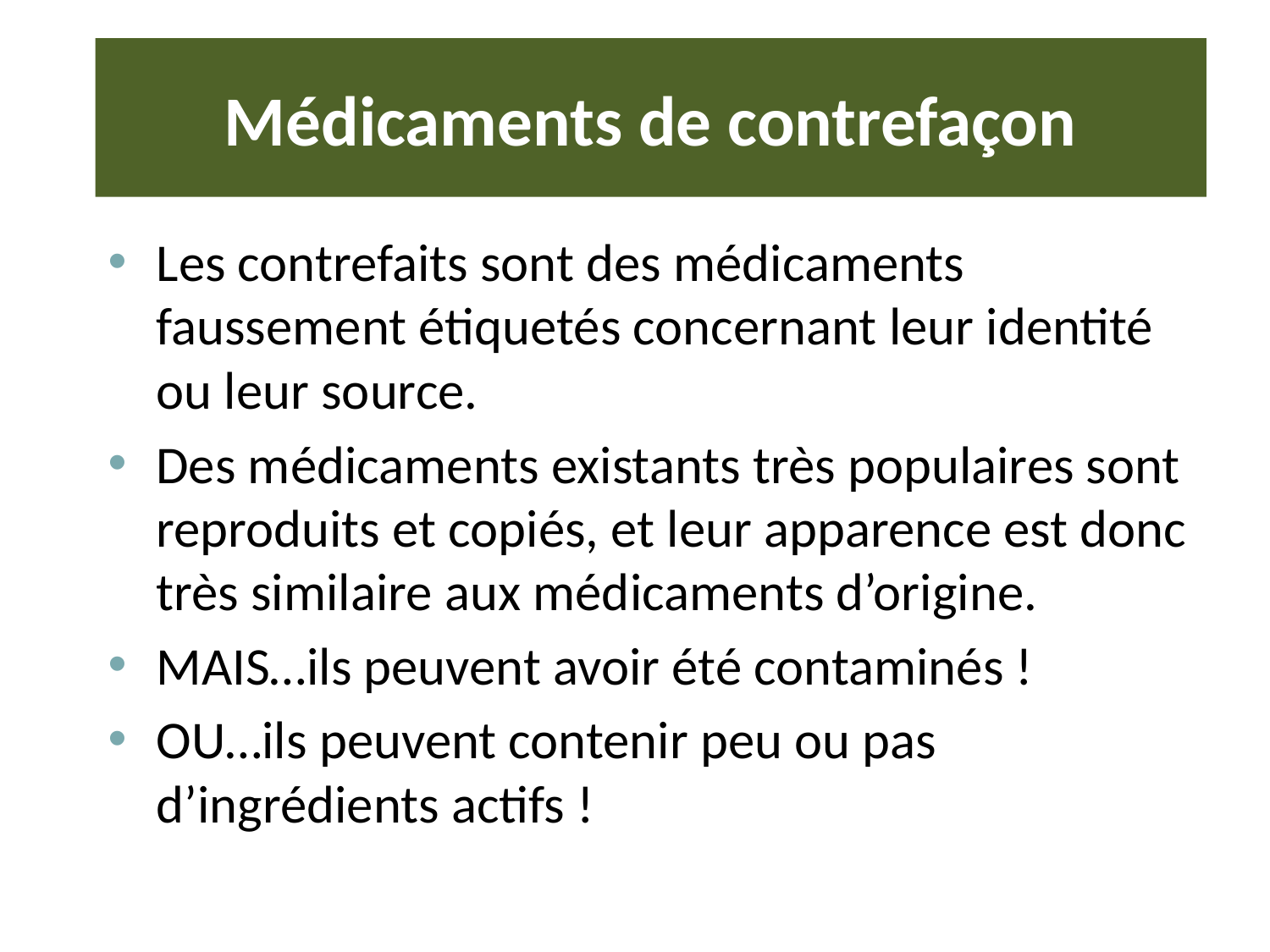

# Médicaments de contrefaçon
Les contrefaits sont des médicaments faussement étiquetés concernant leur identité ou leur source.
Des médicaments existants très populaires sont reproduits et copiés, et leur apparence est donc très similaire aux médicaments d’origine.
MAIS…ils peuvent avoir été contaminés !
OU…ils peuvent contenir peu ou pas d’ingrédients actifs !